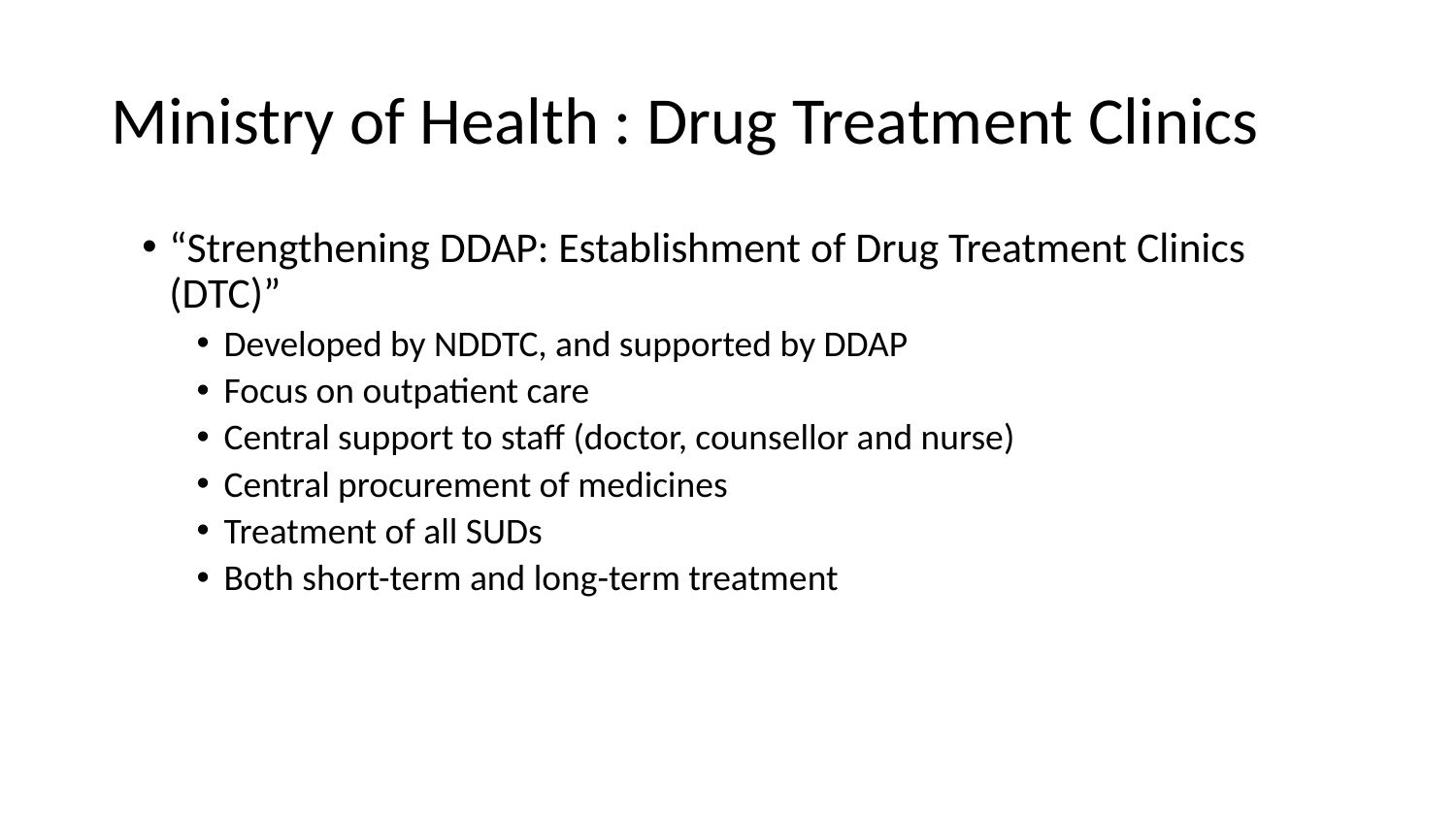

# Ministry of Health : Drug Treatment Clinics
“Strengthening DDAP: Establishment of Drug Treatment Clinics (DTC)”
Developed by NDDTC, and supported by DDAP
Focus on outpatient care
Central support to staff (doctor, counsellor and nurse)
Central procurement of medicines
Treatment of all SUDs
Both short-term and long-term treatment